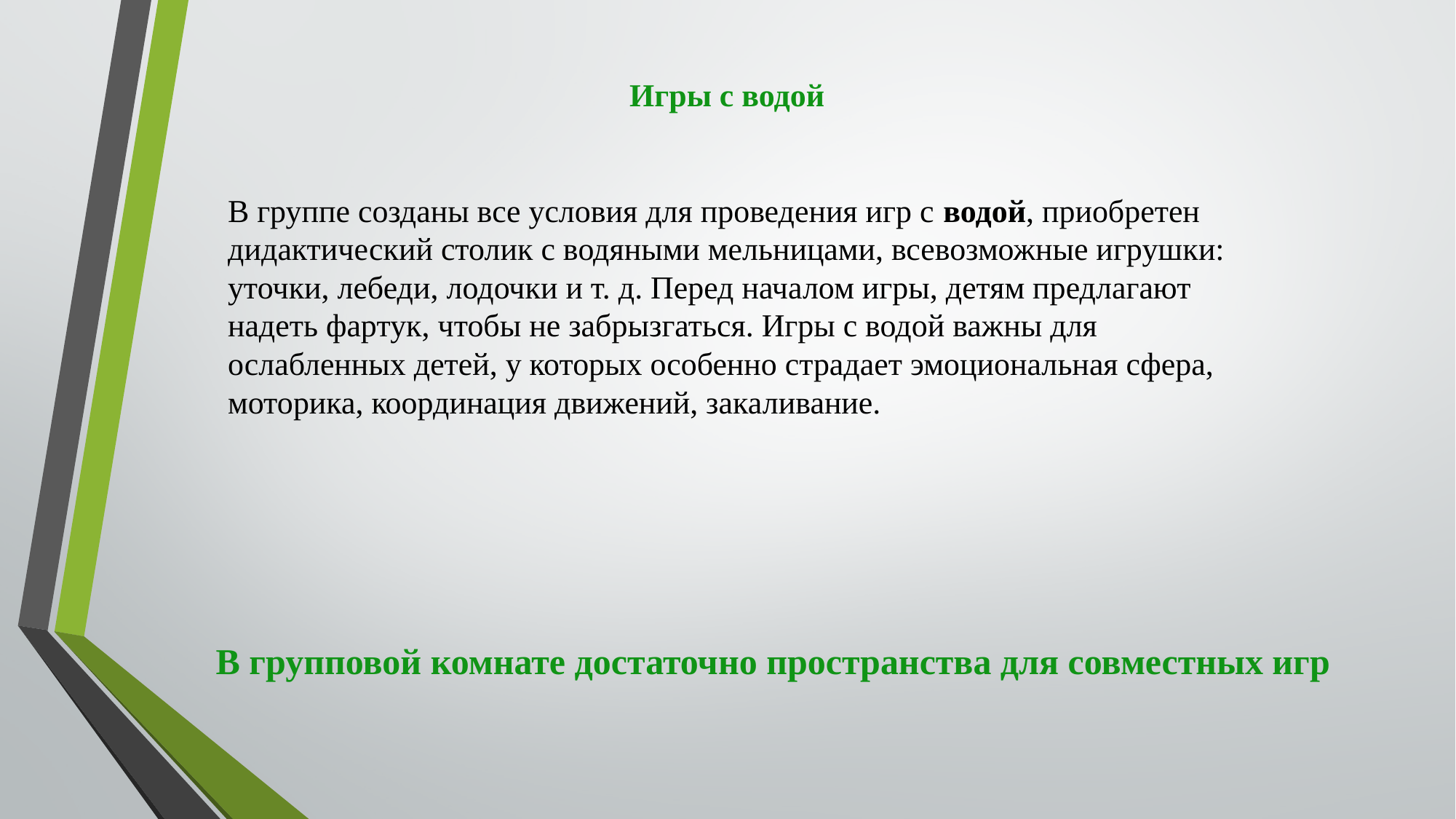

# Игры с водой В группе созданы все условия для проведения игр с водой, приобретен дидактический столик с водяными мельницами, всевозможные игрушки: уточки, лебеди, лодочки и т. д. Перед началом игры, детям предлагают надеть фартук, чтобы не забрызгаться. Игры с водой важны для ослабленных детей, у которых особенно страдает эмоциональная сфера, моторика, координация движений, закаливание.
В групповой комнате достаточно пространства для совместных игр